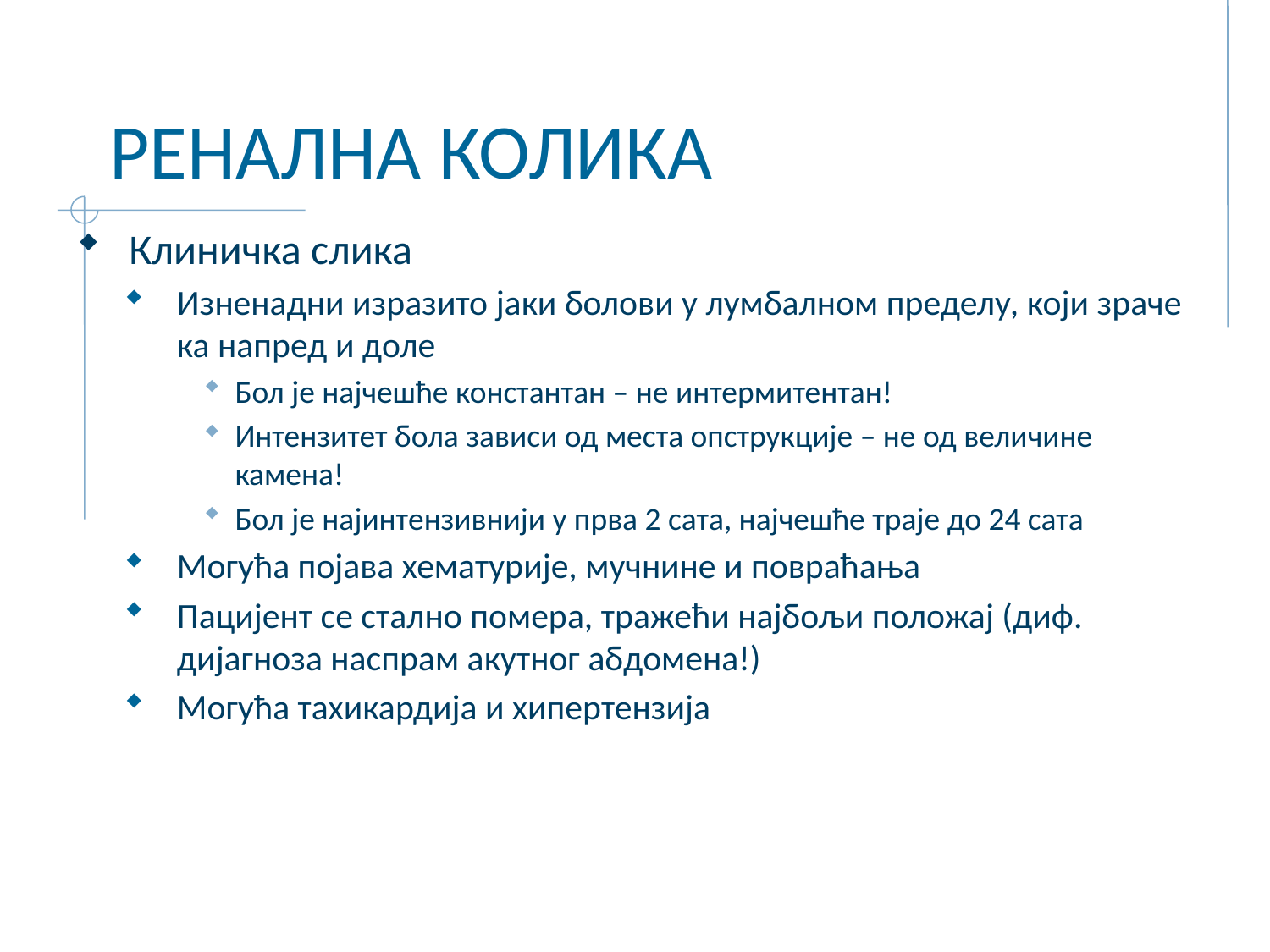

# РЕНАЛНА КОЛИКА
Клиничка слика
Изненадни изразито јаки болови у лумбалном пределу, који зраче ка напред и доле
Бол је најчешће константан – не интермитентан!
Интензитет бола зависи од места опструкције – не од величине камена!
Бол је најинтензивнији у прва 2 сата, најчешће траје до 24 сата
Могућа појава хематурије, мучнине и повраћања
Пацијент се стално помера, тражећи најбољи положај (диф. дијагноза наспрам акутног абдомена!)
Могућа тахикардија и хипертензија